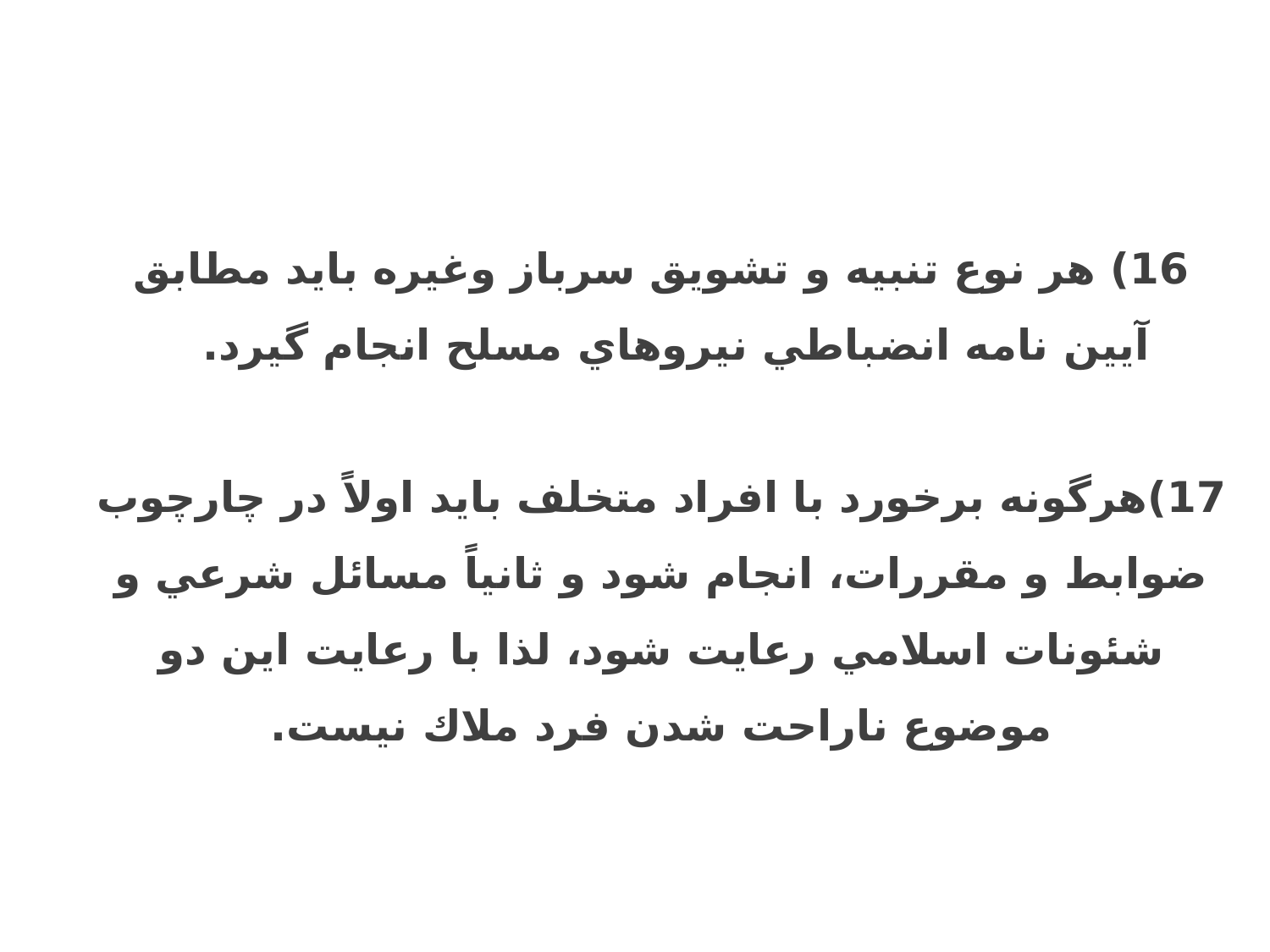

16) هر نوع تنبيه و تشويق سرباز وغیره بايد مطابق آيين نامه انضباطي نيروهاي مسلح انجام گيرد.

17)هرگونه برخورد با افراد متخلف بايد اولاً در چارچوب ضوابط و مقررات، انجام شود و ثانياً مسائل شرعي و شئونات اسلامي رعايت شود، لذا با رعايت اين دو موضوع ناراحت شدن فرد ملاك نيست.